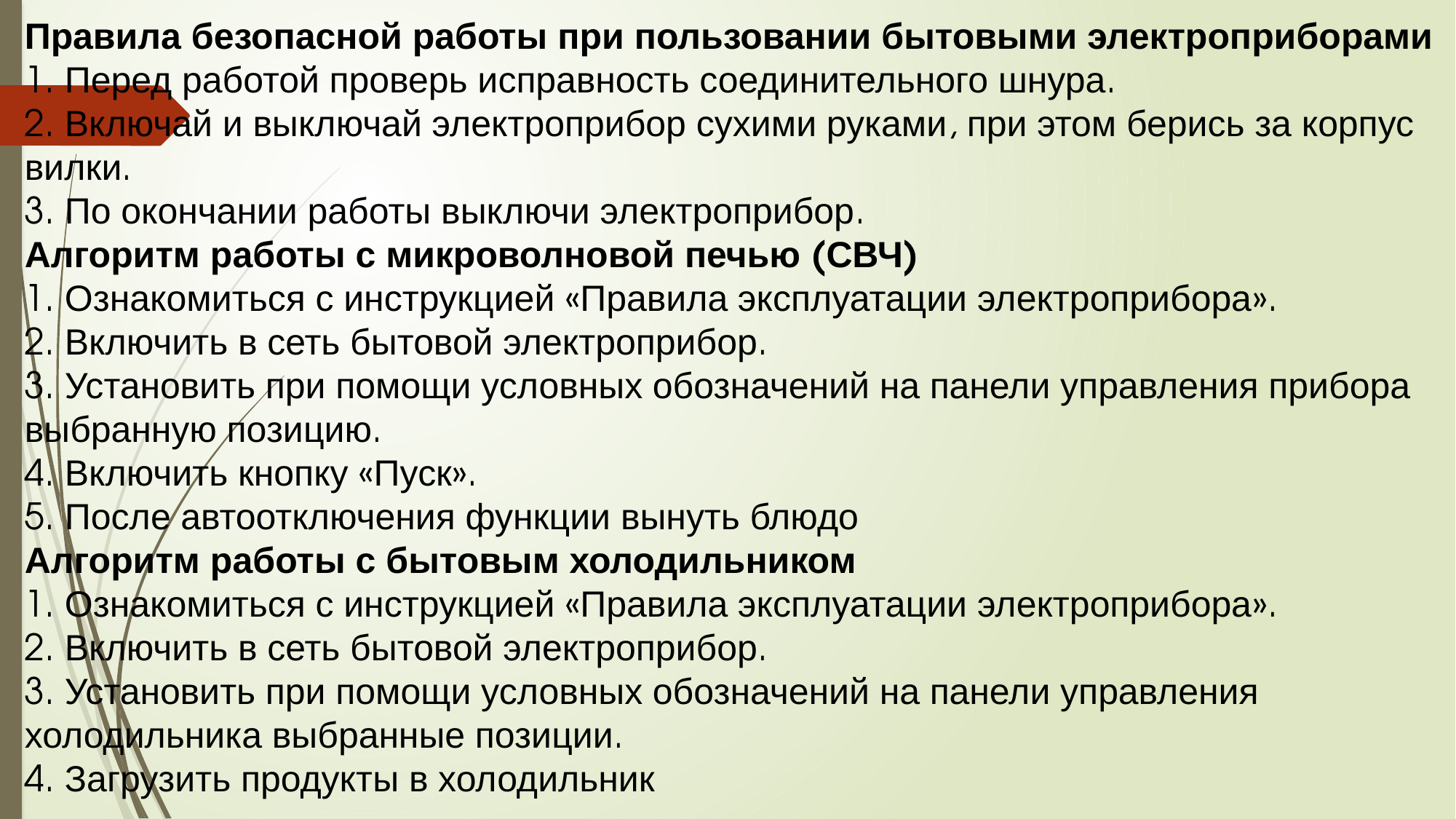

Правила безопасной работы при пользовании бытовыми электроприборами
1. Перед работой проверь исправность соединительного шнура.
2. Включай и выключай электроприбор сухими руками, при этом берись за корпус вилки.
3. По окончании работы выключи электроприбор.
Алгоритм работы с микроволновой печью (СВЧ)
1. Ознакомиться с инструкцией «Правила эксплуатации электроприбора».
2. Включить в сеть бытовой электроприбор.
3. Установить при помощи условных обозначений на панели управления прибора выбранную позицию.
4. Включить кнопку «Пуск».
5. После автоотключения функции вынуть блюдо
Алгоритм работы с бытовым холодильником
1. Ознакомиться с инструкцией «Правила эксплуатации электроприбора».
2. Включить в сеть бытовой электроприбор.
3. Установить при помощи условных обозначений на панели управления холодильника выбранные позиции.
4. Загрузить продукты в холодильник